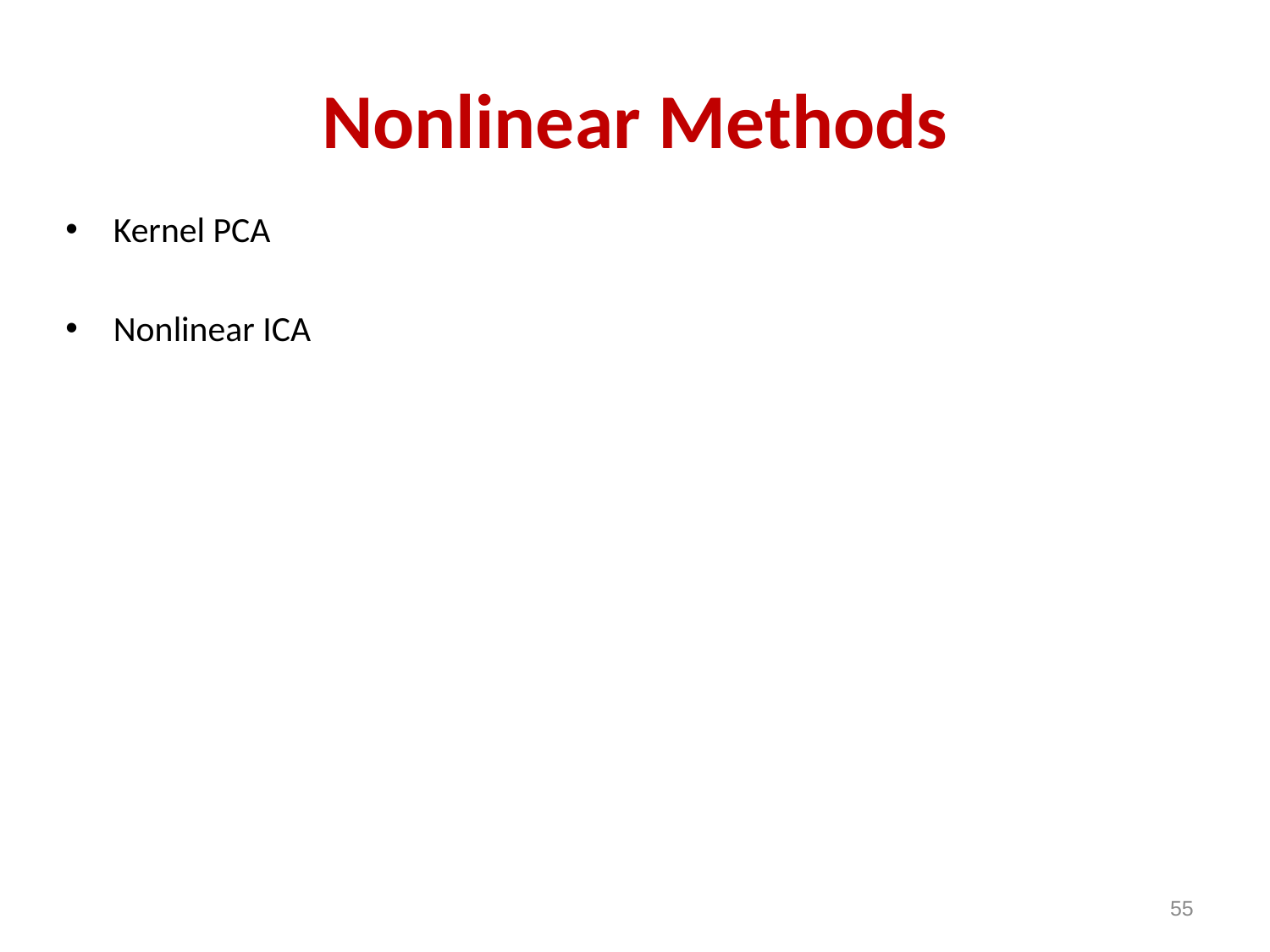

# Nonlinear Methods
Kernel PCA

Nonlinear ICA
55